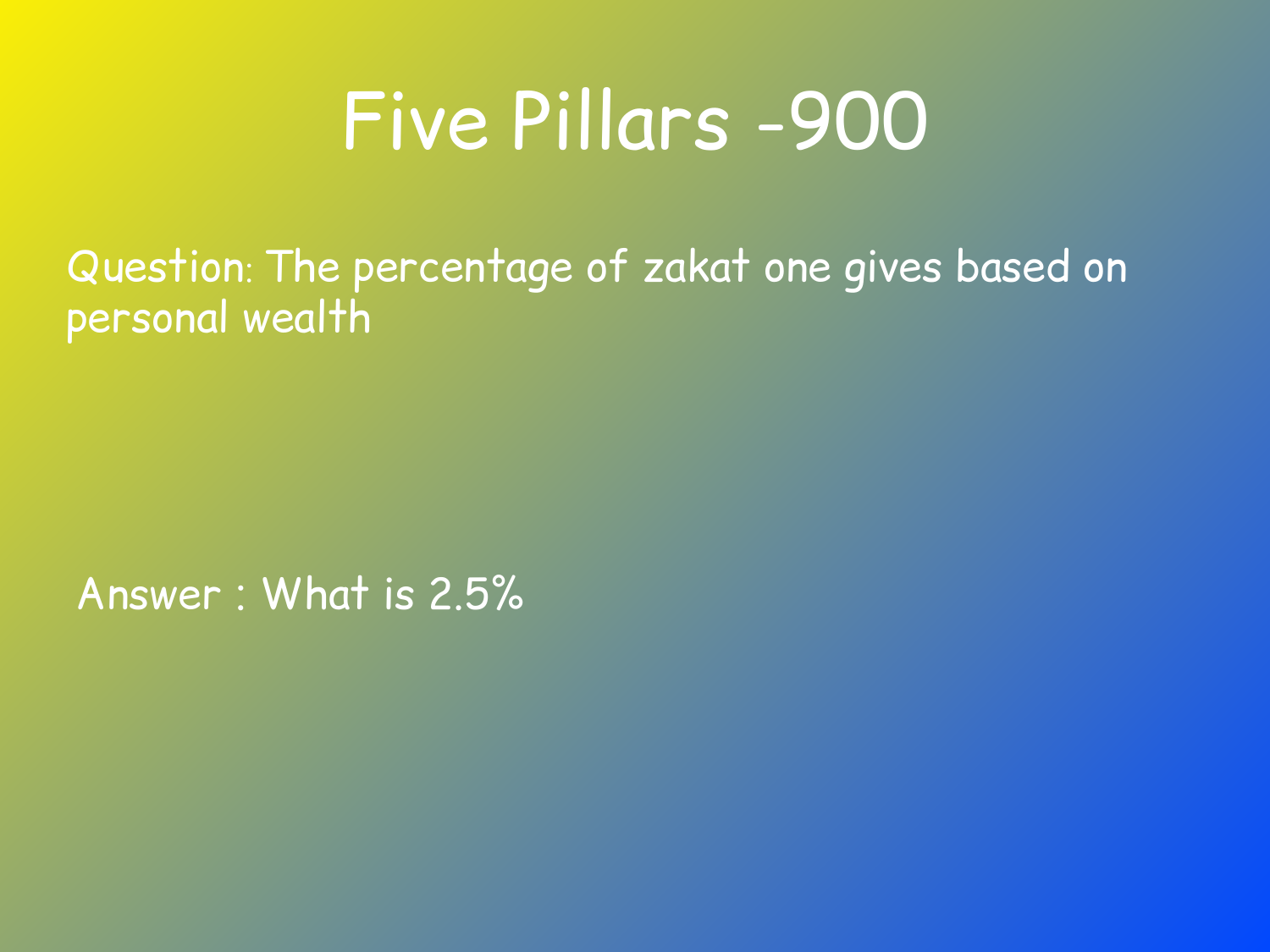

# Five Pillars -900
Question: The percentage of zakat one gives based on personal wealth

Answer : What is 2.5%